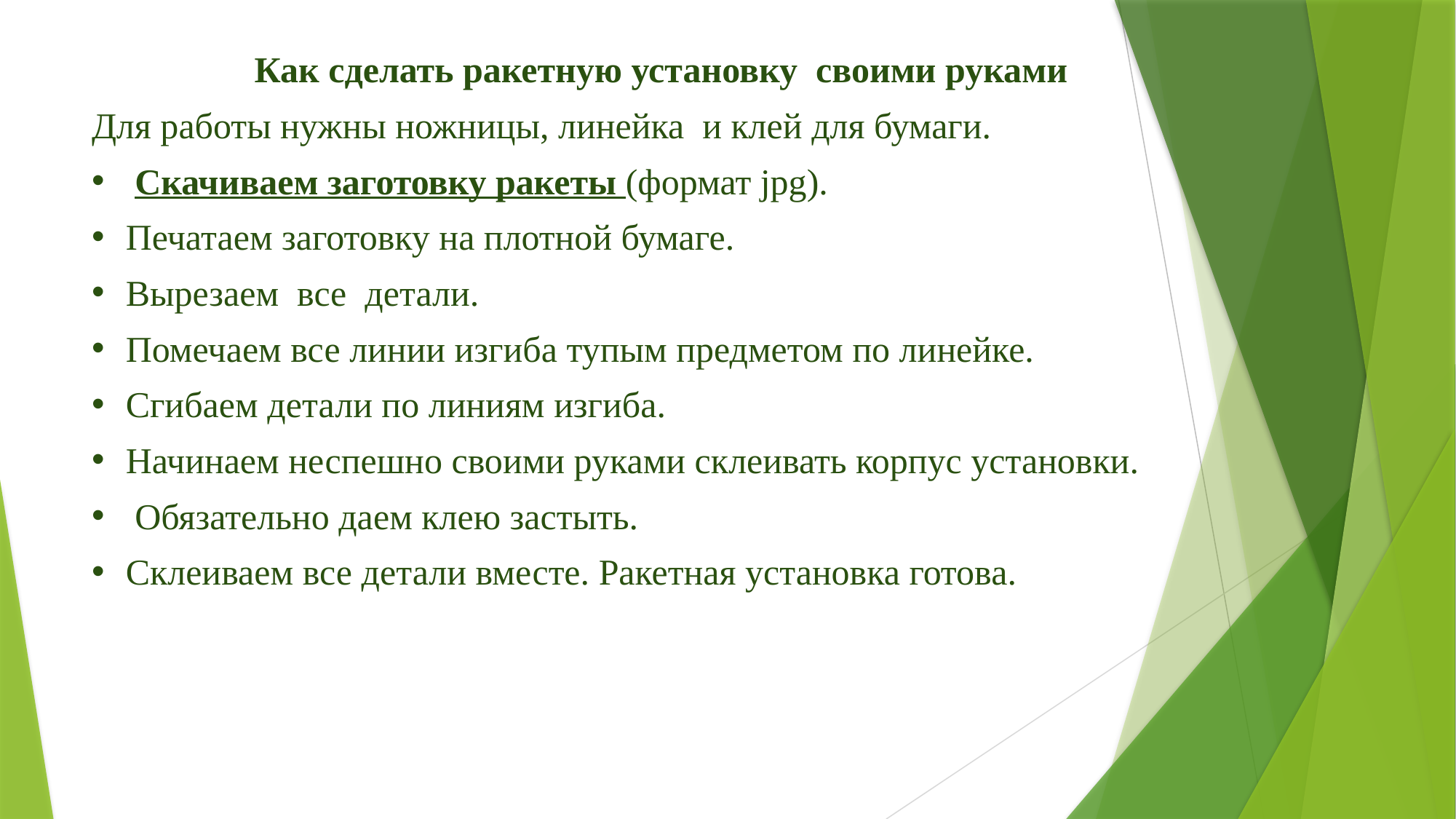

Как сделать ракетную установку  своими руками
Для работы нужны ножницы, линейка  и клей для бумаги.
 Скачиваем заготовку ракеты (формат jpg).
Печатаем заготовку на плотной бумаге.
Вырезаем  все  детали.
Помечаем все линии изгиба тупым предметом по линейке.
Сгибаем детали по линиям изгиба.
Начинаем неспешно своими руками склеивать корпус установки.
 Обязательно даем клею застыть.
Склеиваем все детали вместе. Ракетная установка готова.